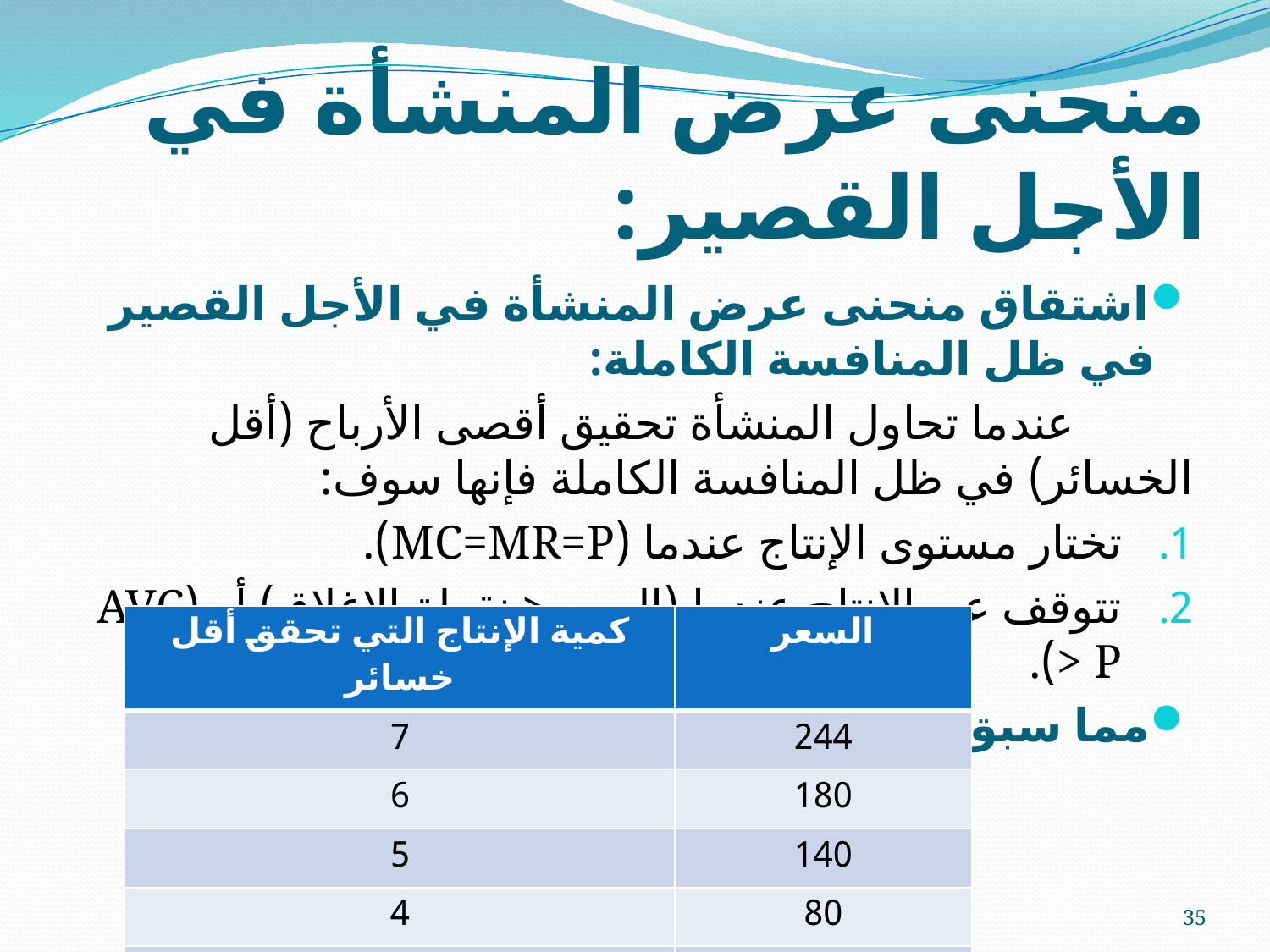

# منحنى عرض المنشأة في الأجل القصير:
اشتقاق منحنى عرض المنشأة في الأجل القصير في ظل المنافسة الكاملة:
          عندما تحاول المنشأة تحقيق أقصى الأرباح (أقل الخسائر) في ظل المنافسة الكاملة فإنها سوف:
تختار مستوى الإنتاج عندما (MC=MR=P).
تتوقف عن الإنتاج عندما (السعر< نقطة الإغلاق) أو (AVC > P).
مما سبق:

| كمية الإنتاج التي تحقق أقل خسائر | السعر |
| --- | --- |
| 7 | 244 |
| 6 | 180 |
| 5 | 140 |
| 4 | 80 |
| 0 | 55 |
35